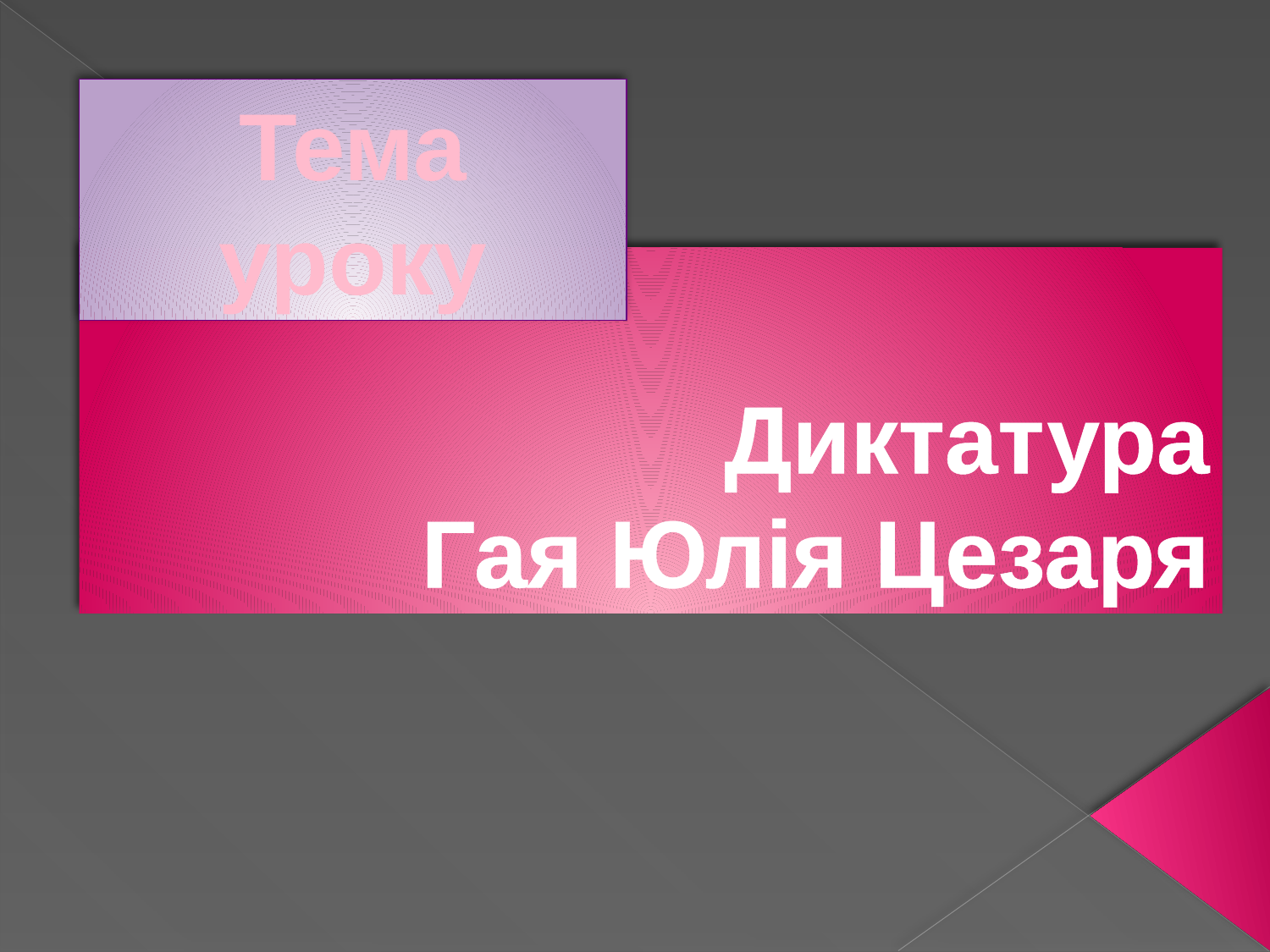

Тема уроку
# Диктатура Гая Юлія Цезаря